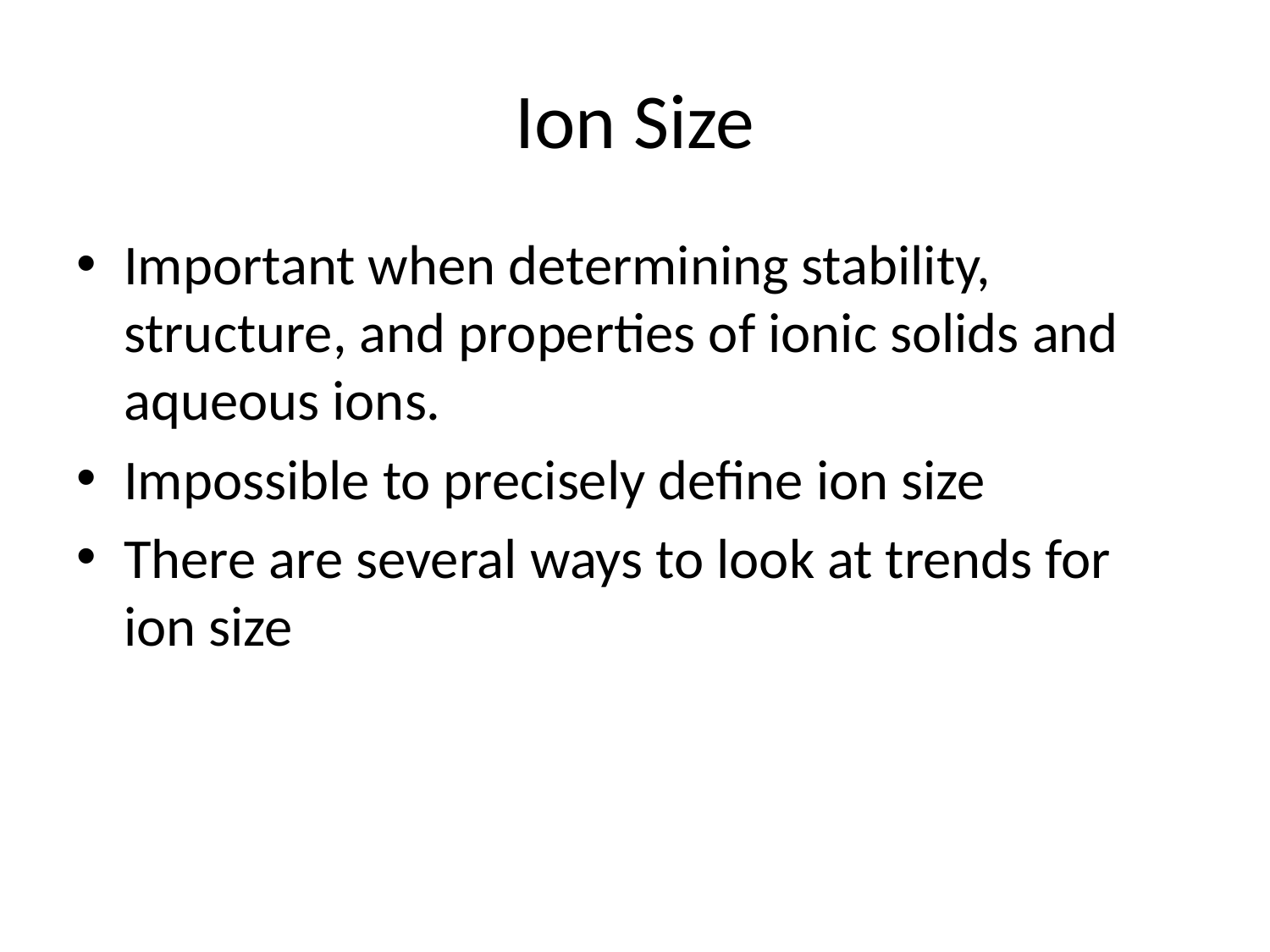

# Ion Size
Important when determining stability, structure, and properties of ionic solids and aqueous ions.
Impossible to precisely define ion size
There are several ways to look at trends for ion size